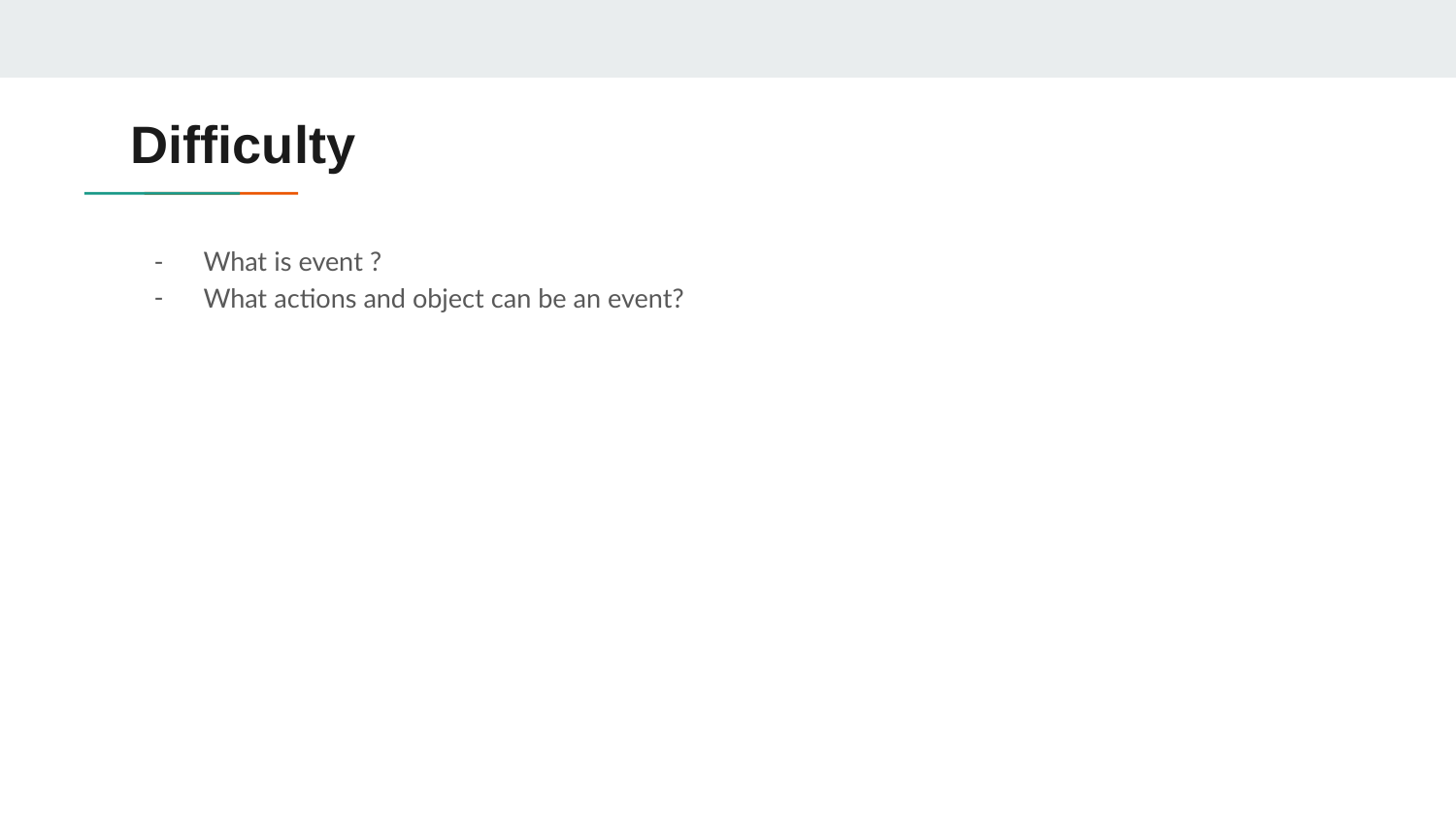

# Difficulty
What is event ?
What actions and object can be an event?